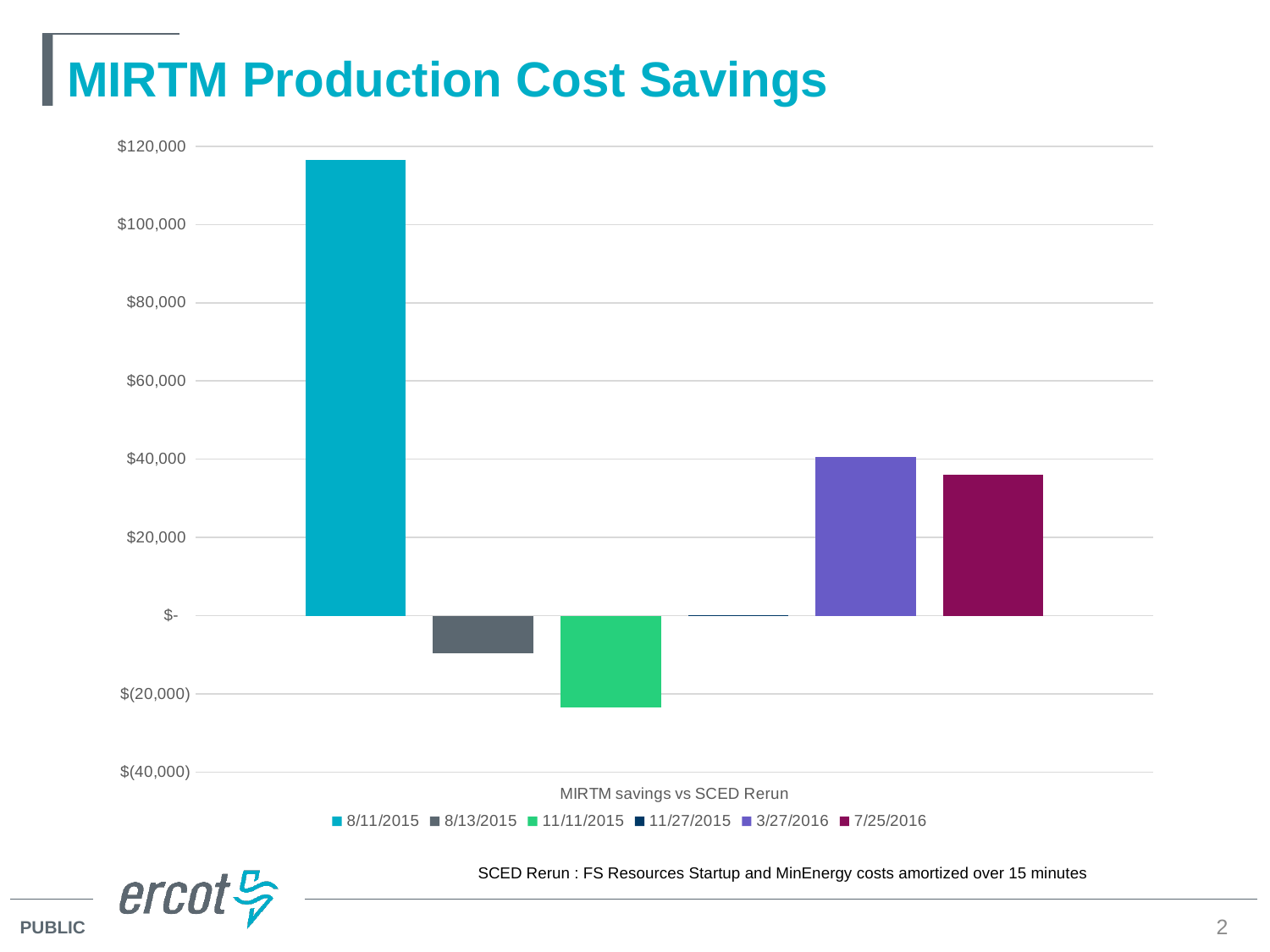

# MIRTM Production Cost Savings

### Chart

| Category | 8/11/2015 | 8/13/2015 | 11/11/2015 | 11/27/2015 | 3/27/2016 | 7/25/2016 |
|---|---|---|---|---|---|---|
| MIRTM savings vs SCED Rerun | 116613.25430000015 | -9551.916299999692 | -23353.14229999995 | 101.61970000015572 | 40597.86180000007 | 36060.82490000001 |
SCED Rerun : FS Resources Startup and MinEnergy costs amortized over 15 minutes
2